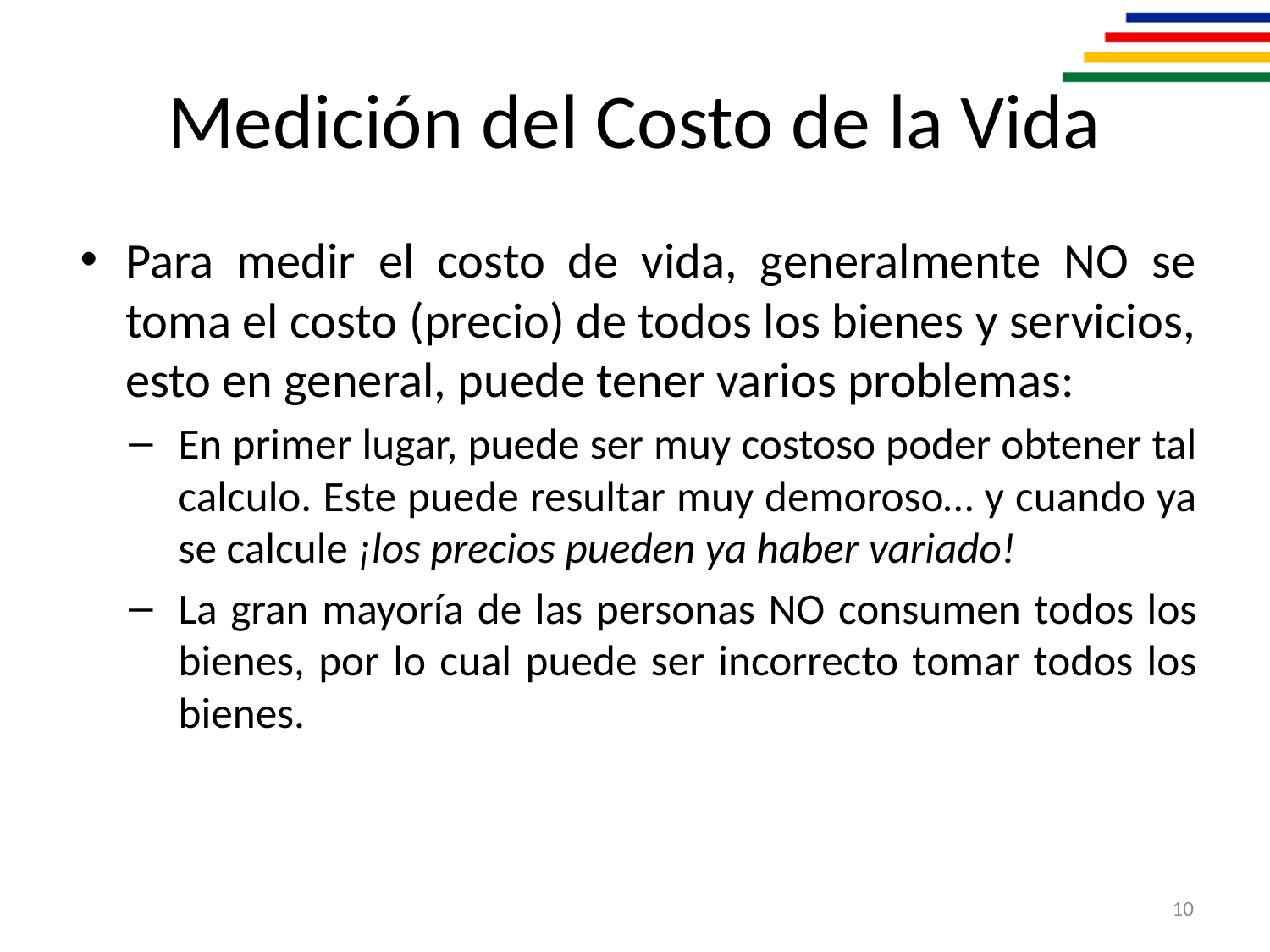

# Medición del Costo de la Vida
Para medir el costo de vida, generalmente NO se toma el costo (precio) de todos los bienes y servicios, esto en general, puede tener varios problemas:
En primer lugar, puede ser muy costoso poder obtener tal calculo. Este puede resultar muy demoroso… y cuando ya se calcule ¡los precios pueden ya haber variado!
La gran mayoría de las personas NO consumen todos los bienes, por lo cual puede ser incorrecto tomar todos los bienes.
10